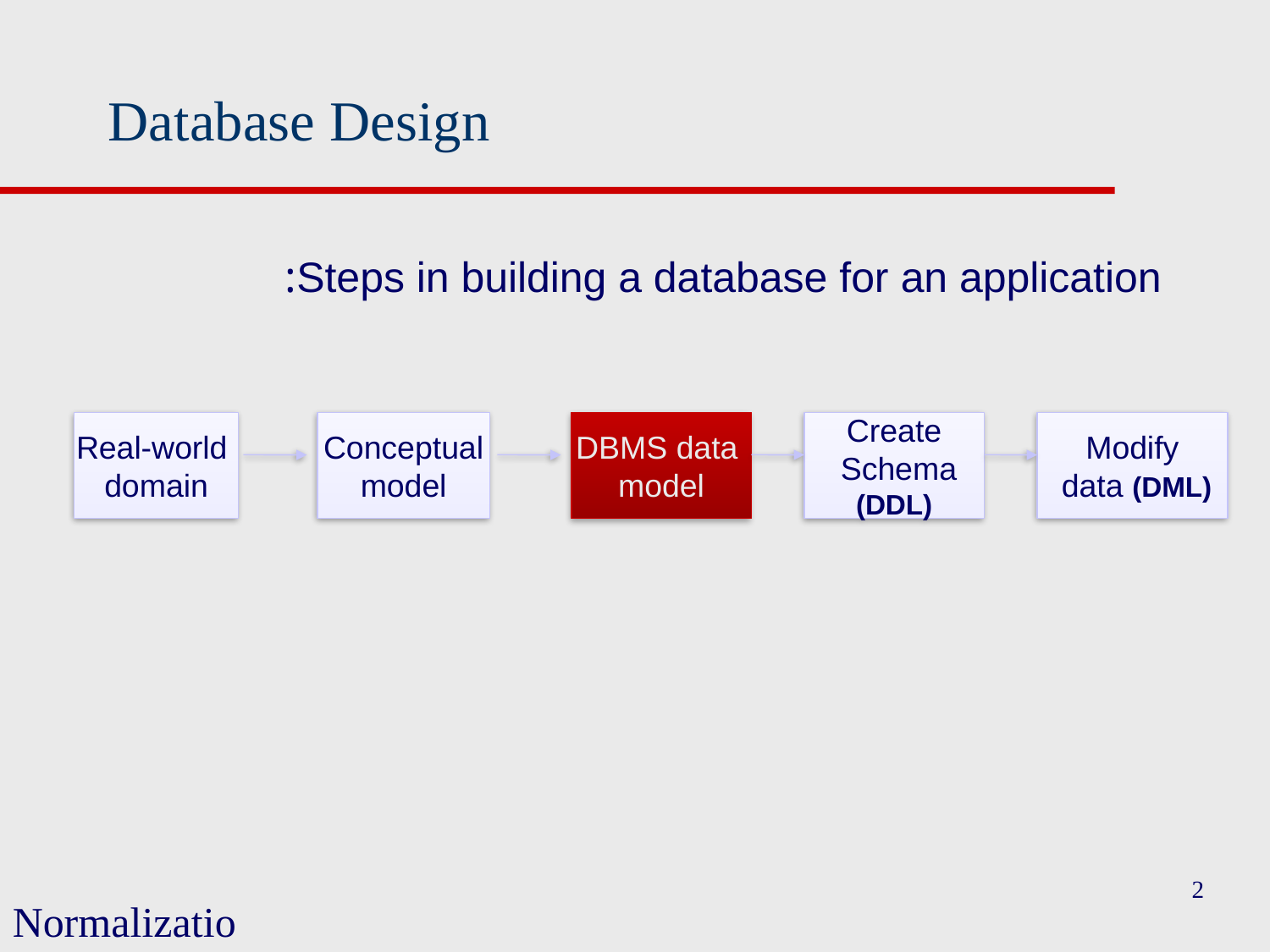

# Database Design
Steps in building a database for an application:

Real-world
domain
Conceptual
model
DBMS data
model
Create
 Schema
(DDL)
Modify
 data (DML)

2
Normalization